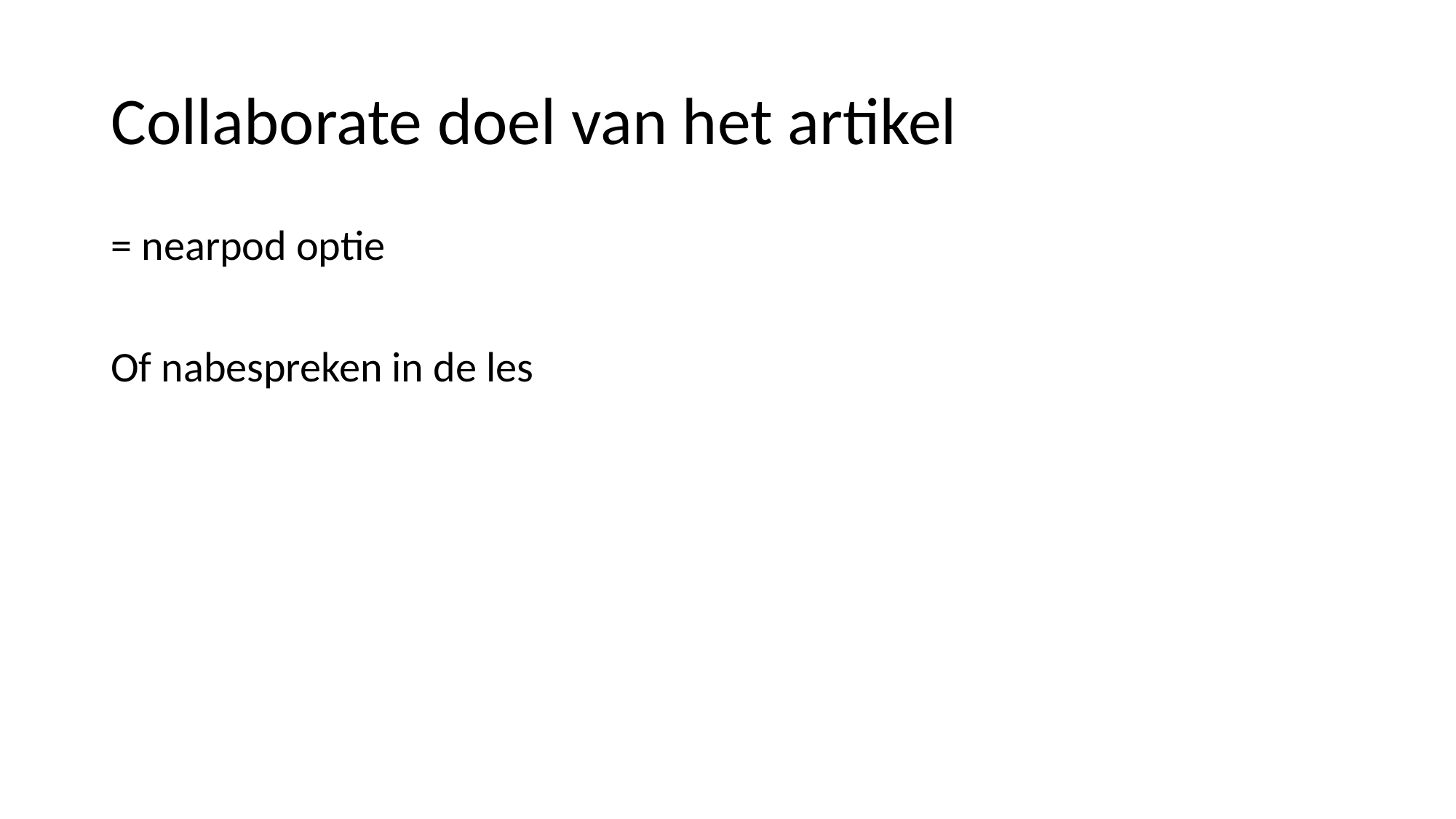

# Collaborate doel van het artikel
= nearpod optie

Of nabespreken in de les